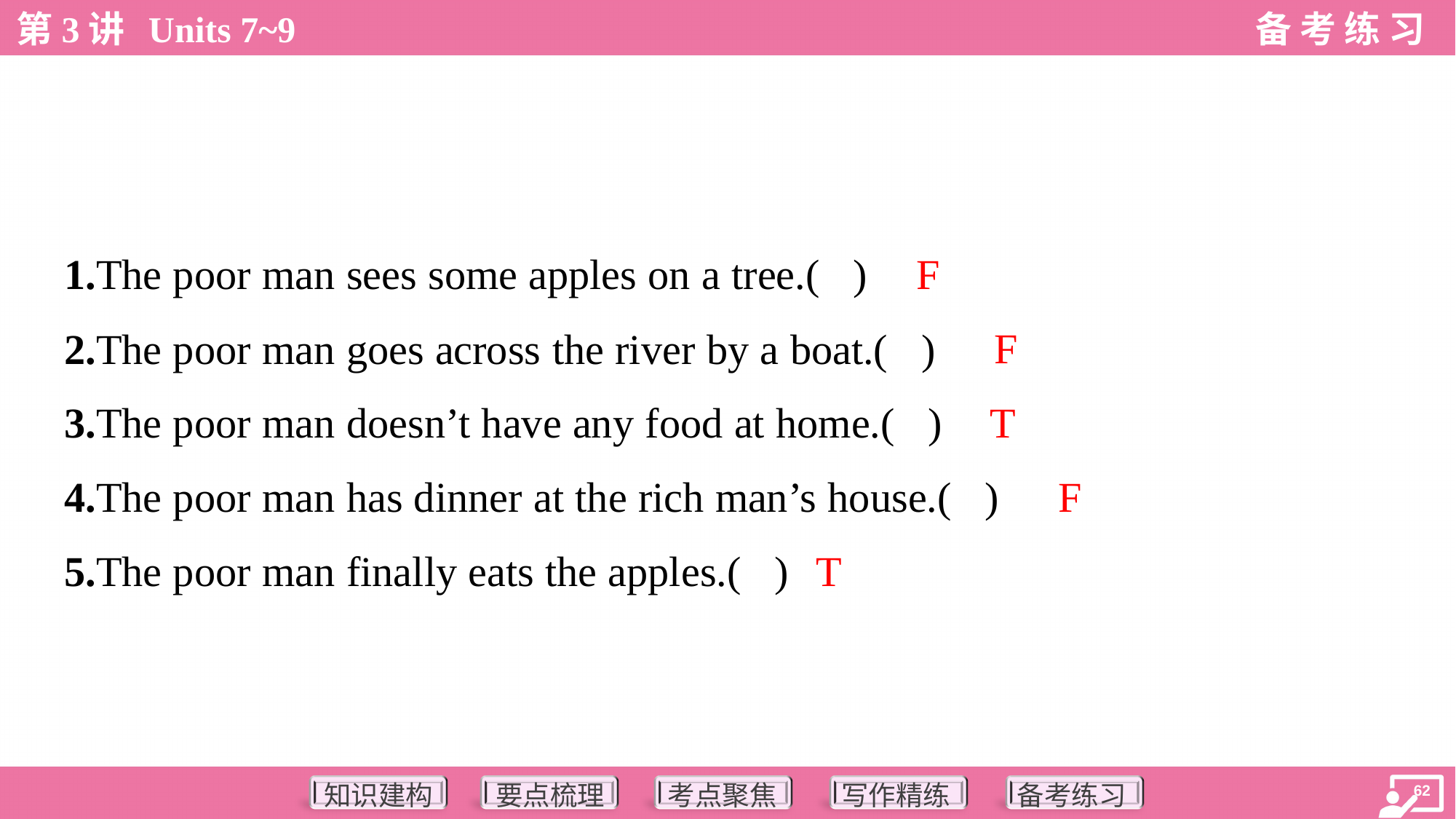

F
1.The poor man sees some apples on a tree.(   )
F
2.The poor man goes across the river by a boat.(   )
T
3.The poor man doesn’t have any food at home.(   )
F
4.The poor man has dinner at the rich man’s house.(   )
T
5.The poor man finally eats the apples.(   )